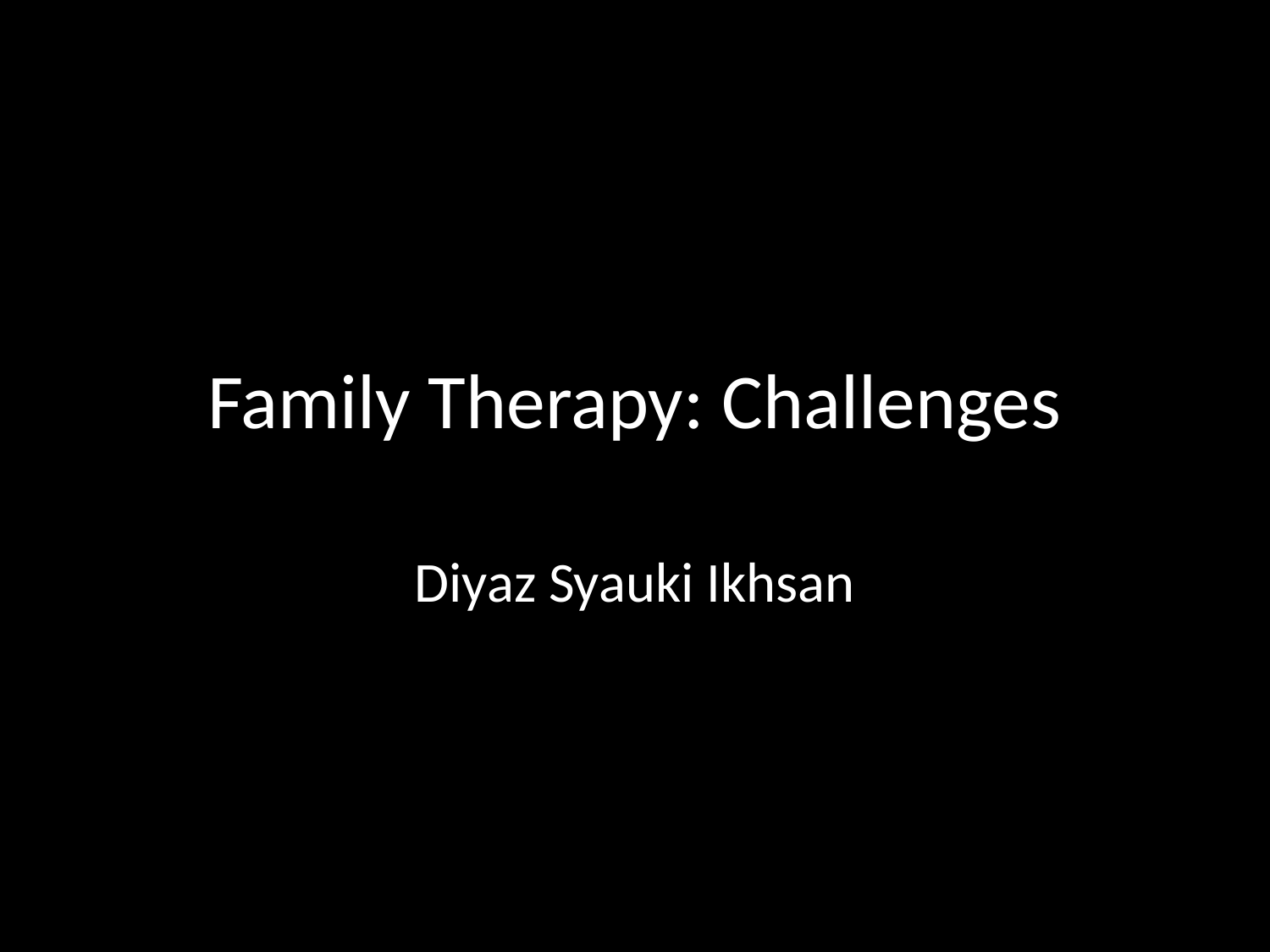

# Family Therapy: Challenges
Diyaz Syauki Ikhsan